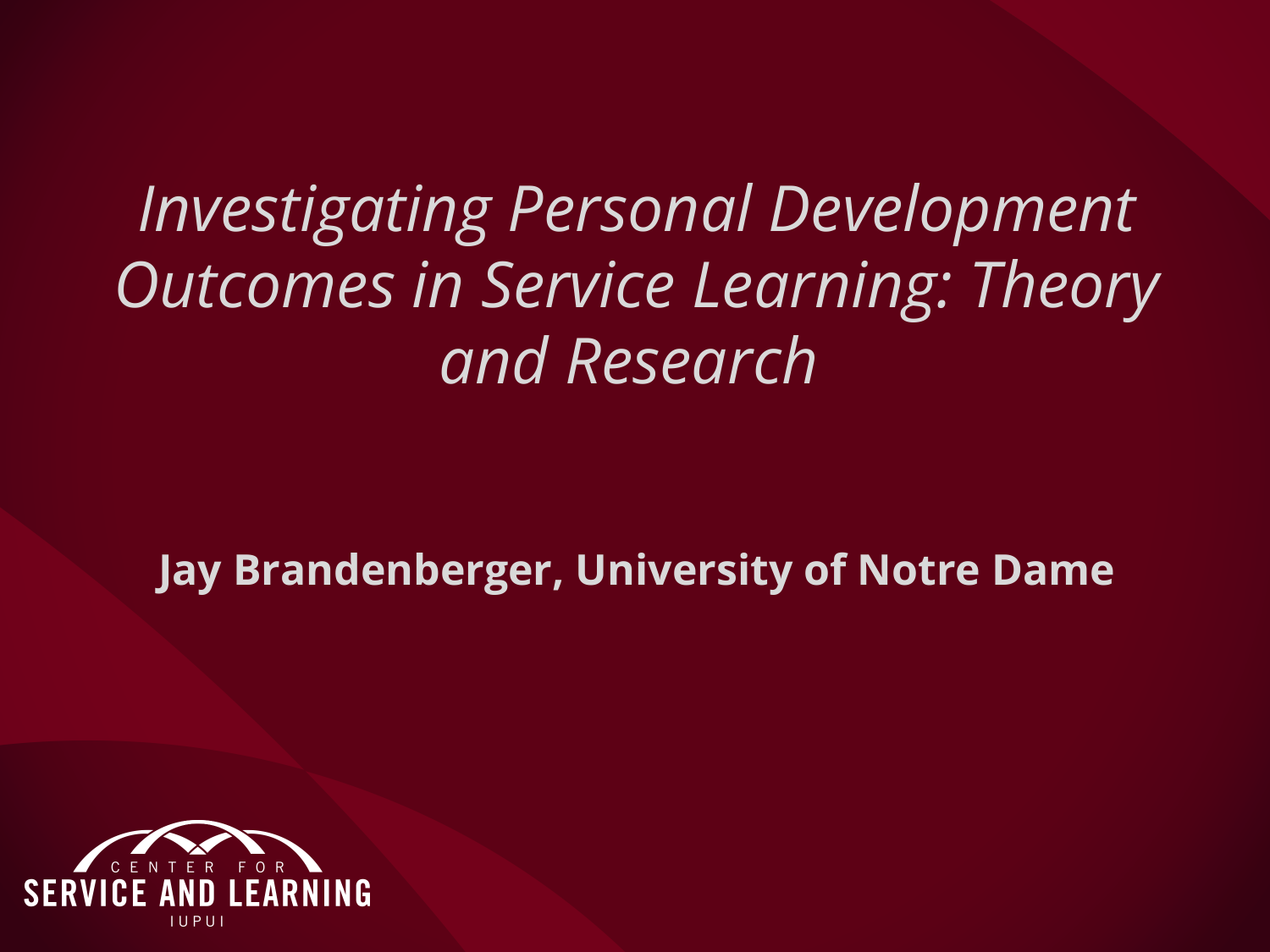

Investigating Personal Development Outcomes in Service Learning: Theory and Research

Jay Brandenberger, University of Notre Dame

#